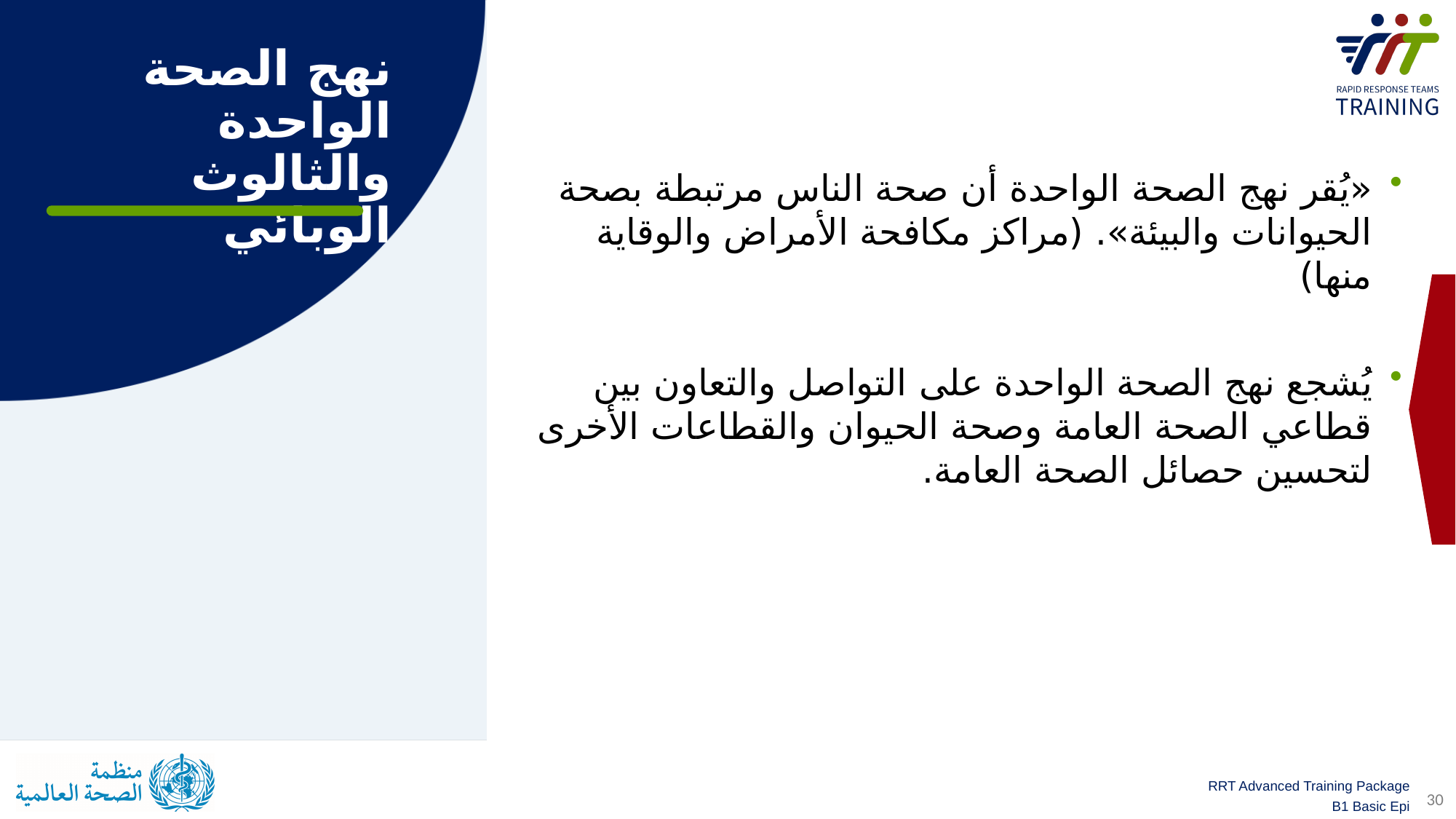

# نهج الصحة الواحدة والثالوث الوبائي
«يُقر نهج الصحة الواحدة أن صحة الناس مرتبطة بصحة الحيوانات والبيئة». (مراكز مكافحة الأمراض والوقاية منها)

يُشجع نهج الصحة الواحدة على التواصل والتعاون بين قطاعي الصحة العامة وصحة الحيوان والقطاعات الأخرى لتحسين حصائل الصحة العامة.